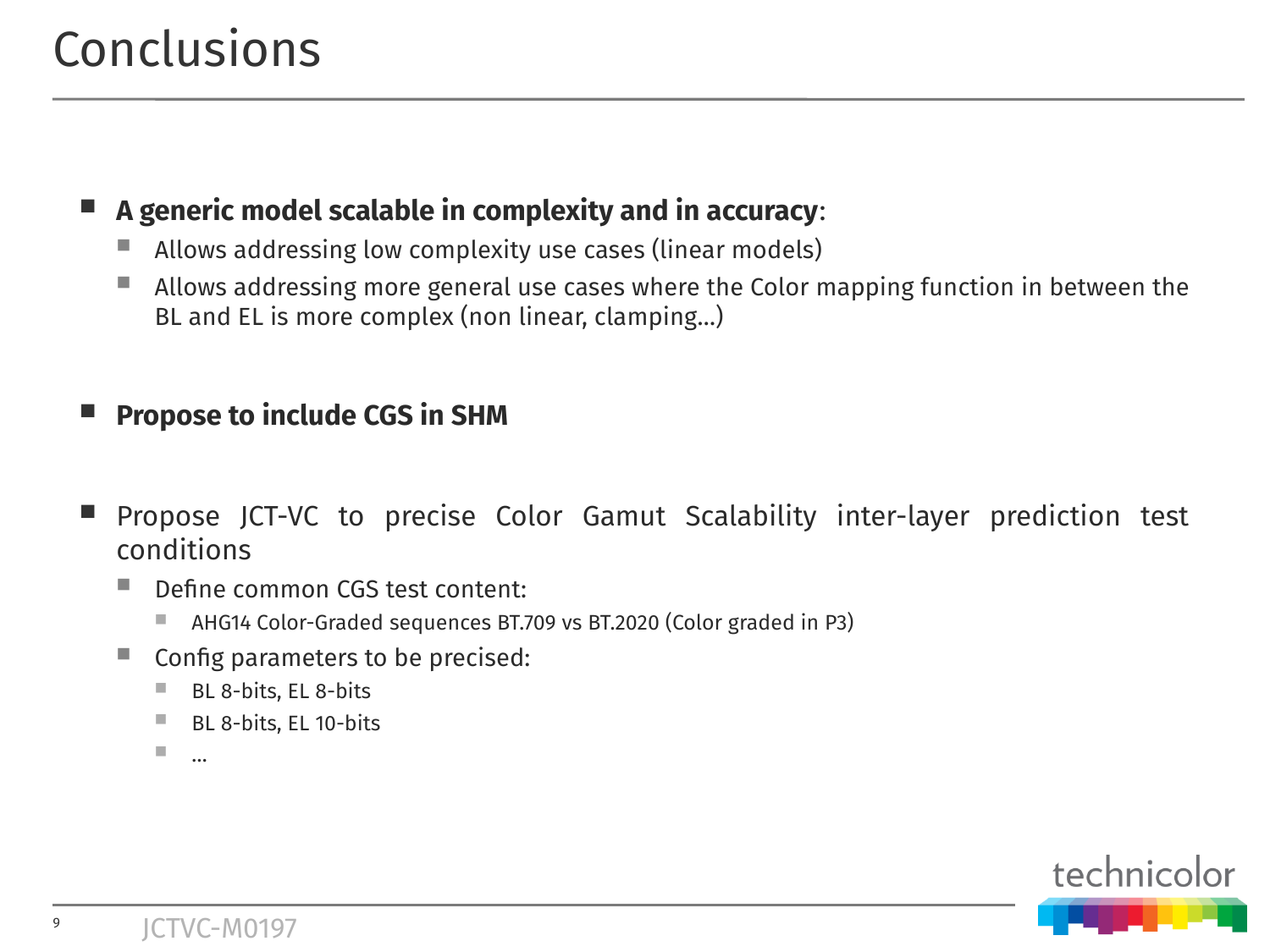

# Conclusions
A generic model scalable in complexity and in accuracy:
Allows addressing low complexity use cases (linear models)
Allows addressing more general use cases where the Color mapping function in between the BL and EL is more complex (non linear, clamping…)

Propose to include CGS in SHM

Propose JCT-VC to precise Color Gamut Scalability inter-layer prediction test conditions
Define common CGS test content:
AHG14 Color-Graded sequences BT.709 vs BT.2020 (Color graded in P3)
Config parameters to be precised:
BL 8-bits, EL 8-bits
BL 8-bits, EL 10-bits
…

JCTVC-M0197
9